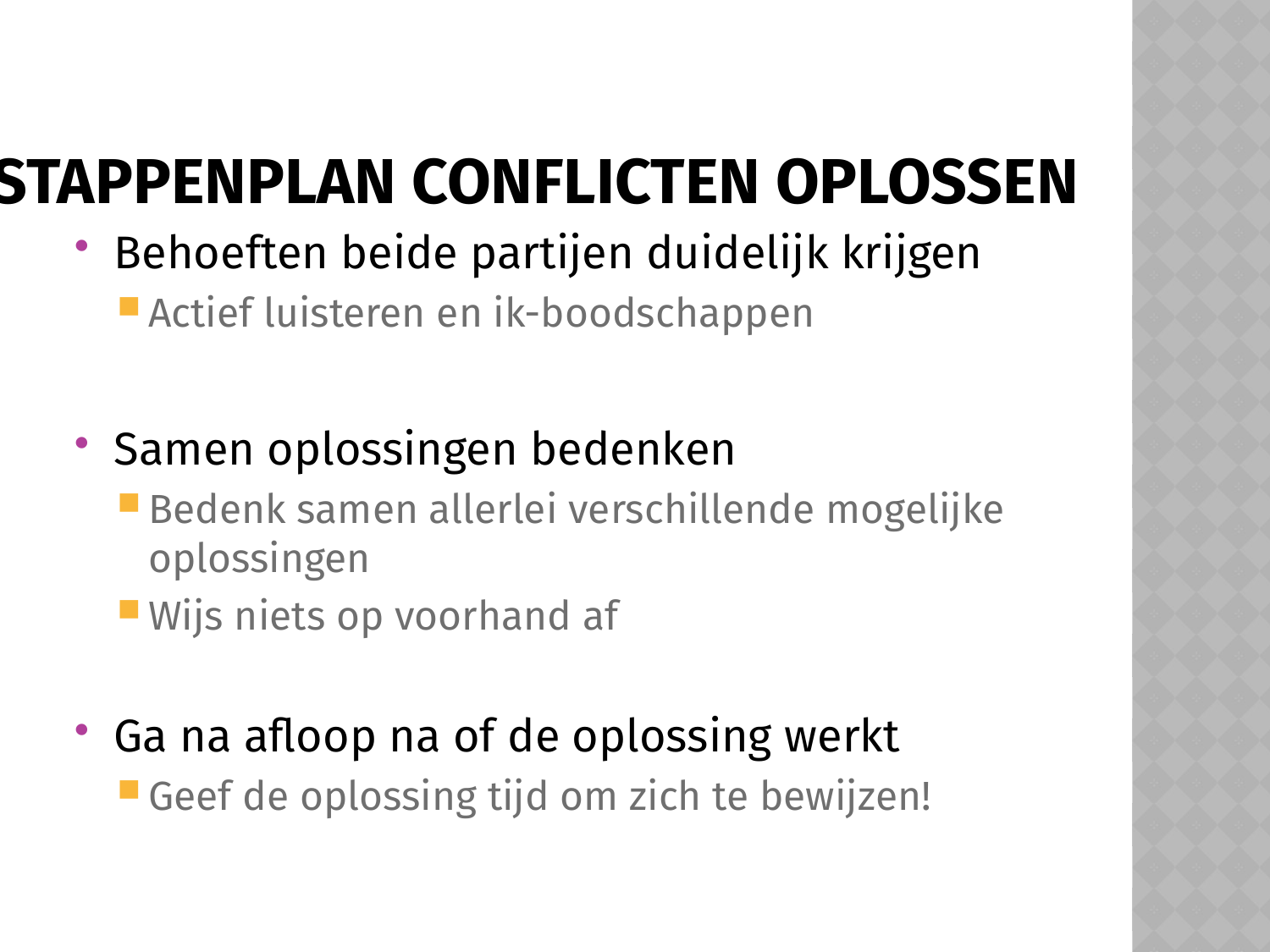

# Stappenplan conflicten oplossen
Behoeften beide partijen duidelijk krijgen
Actief luisteren en ik-boodschappen

Samen oplossingen bedenken
Bedenk samen allerlei verschillende mogelijke oplossingen
Wijs niets op voorhand af

Ga na afloop na of de oplossing werkt
Geef de oplossing tijd om zich te bewijzen!